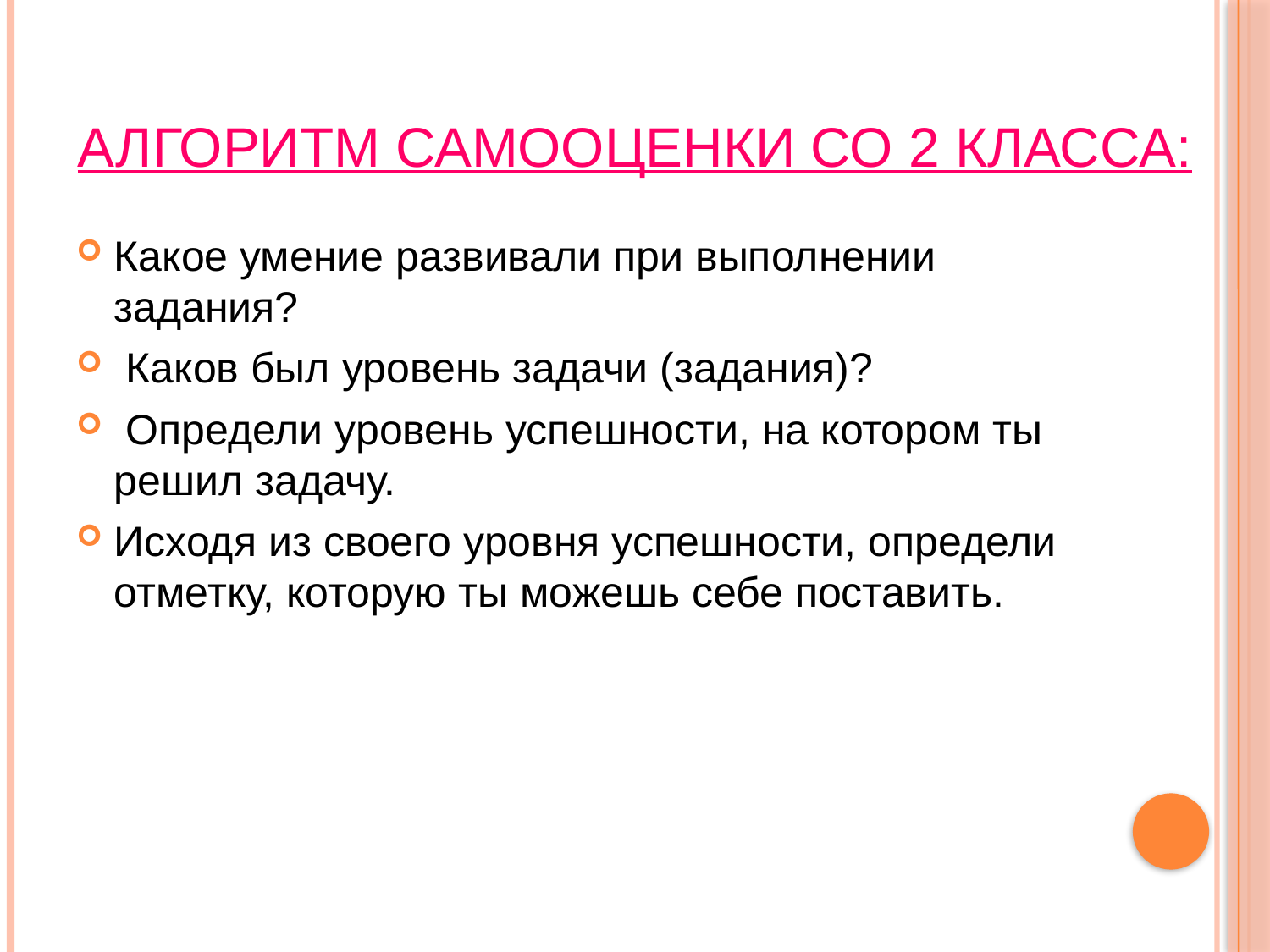

# Алгоритм самооценки со 2 класса:
Какое умение развивали при выполнении задания?
 Каков был уровень задачи (задания)?
 Определи уровень успешности, на котором ты решил задачу.
Исходя из своего уровня успешности, определи отметку, которую ты можешь себе поставить.